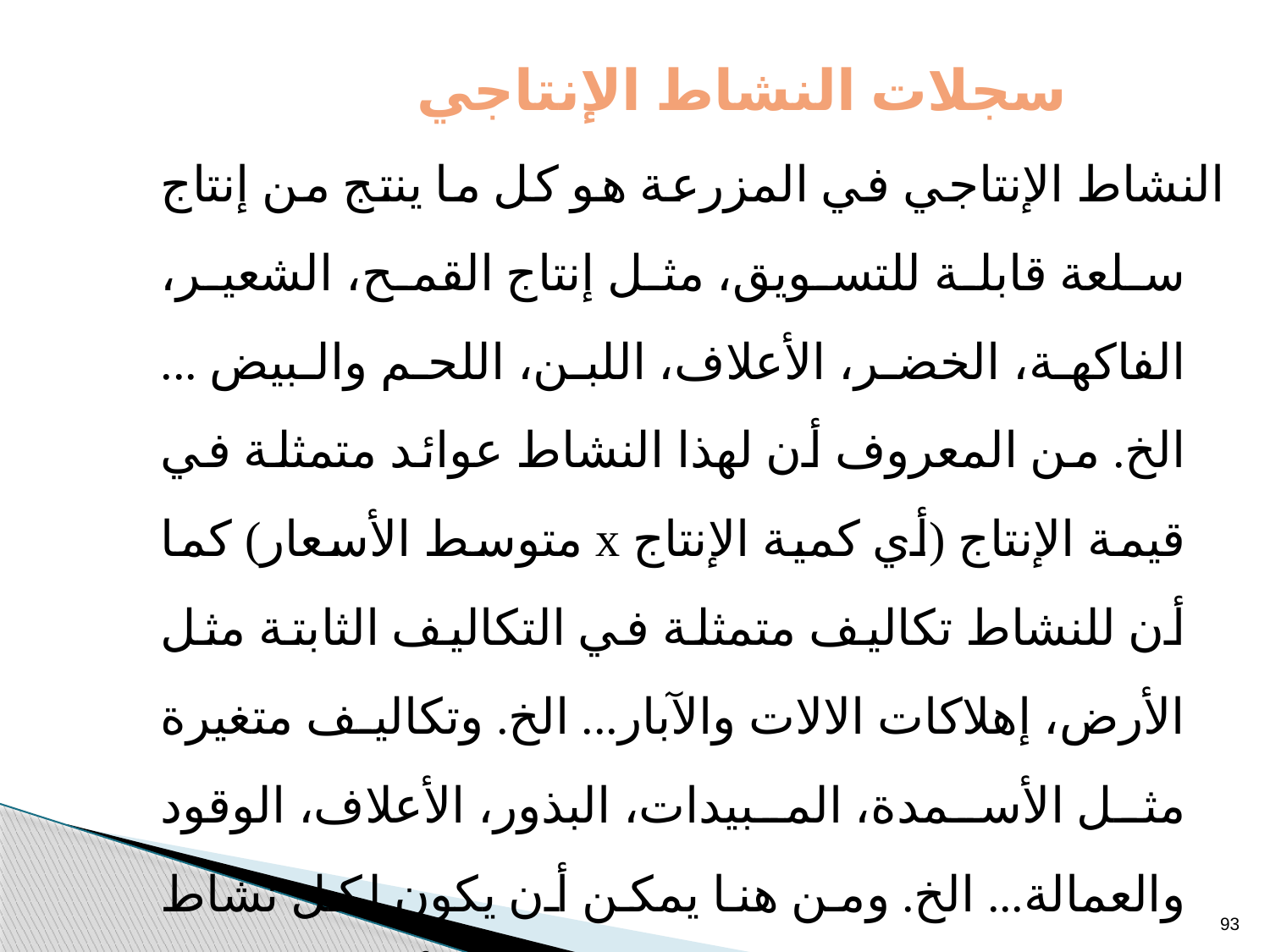

سجلات النشاط الإنتاجي
النشاط الإنتاجي في المزرعة هو كل ما ينتج من إنتاج سلعة قابلة للتسويق، مثل إنتاج القمح، الشعير، الفاكهة، الخضر، الأعلاف، اللبن، اللحم والبيض ... الخ. من المعروف أن لهذا النشاط عوائد متمثلة في قيمة الإنتاج (أي كمية الإنتاج x متوسط الأسعار) كما أن للنشاط تكاليف متمثلة في التكاليف الثابتة مثل الأرض، إهلاكات الالات والآبار... الخ. وتكاليف متغيرة مثل الأسمدة، المبيدات، البذور، الأعلاف، الوقود والعمالة... الخ. ومن هنا يمكن أن يكون لكل نشاط إنتاجي نظام محاسبي خاص به ويمكن أيضا الاحتفاظ بسجلات لكل نشاط.
93